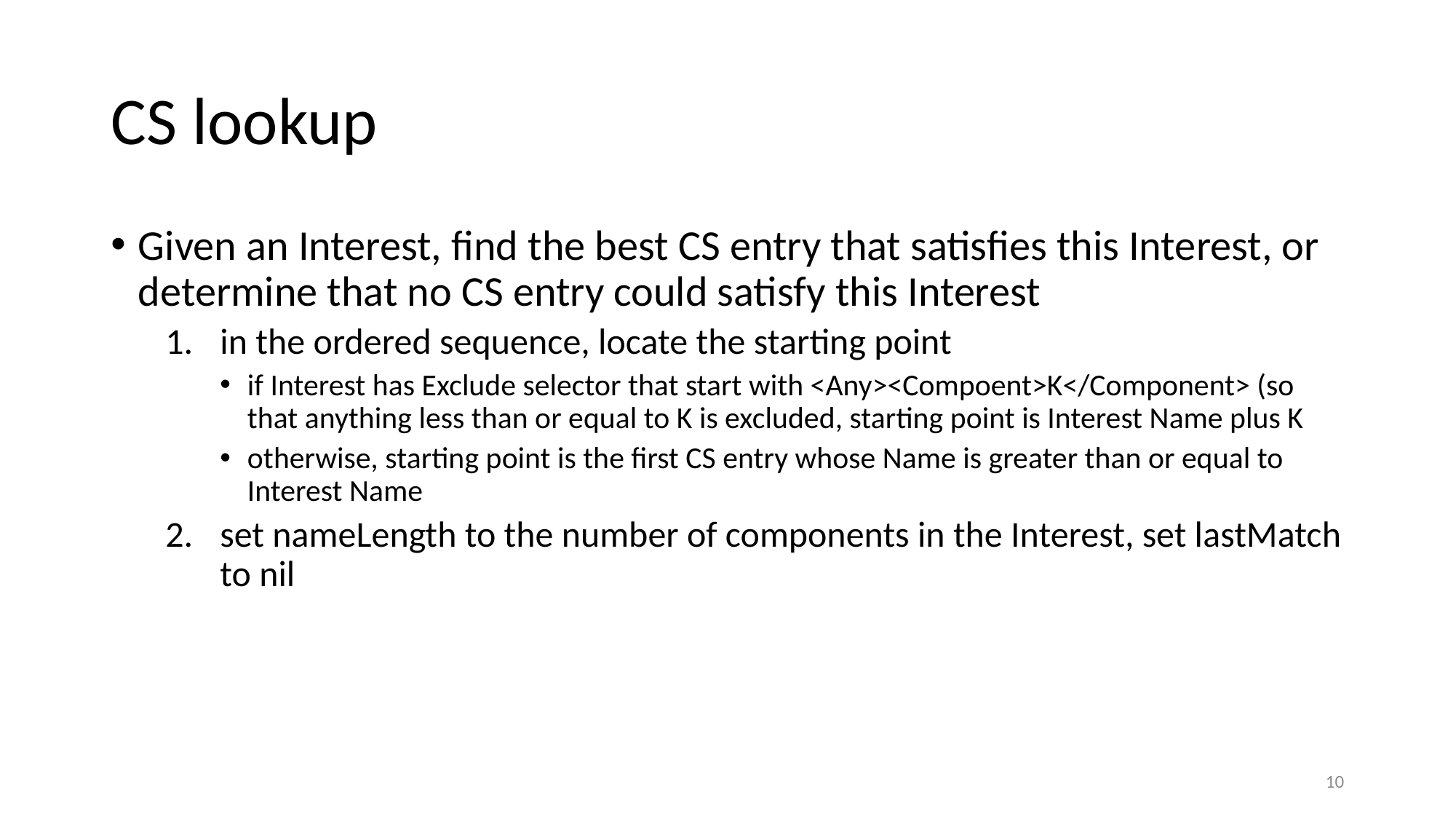

# CS lookup
Given an Interest, find the best CS entry that satisfies this Interest, or determine that no CS entry could satisfy this Interest
in the ordered sequence, locate the starting point
if Interest has Exclude selector that start with <Any><Compoent>K</Component> (so that anything less than or equal to K is excluded, starting point is Interest Name plus K
otherwise, starting point is the first CS entry whose Name is greater than or equal to Interest Name
set nameLength to the number of components in the Interest, set lastMatch to nil
10